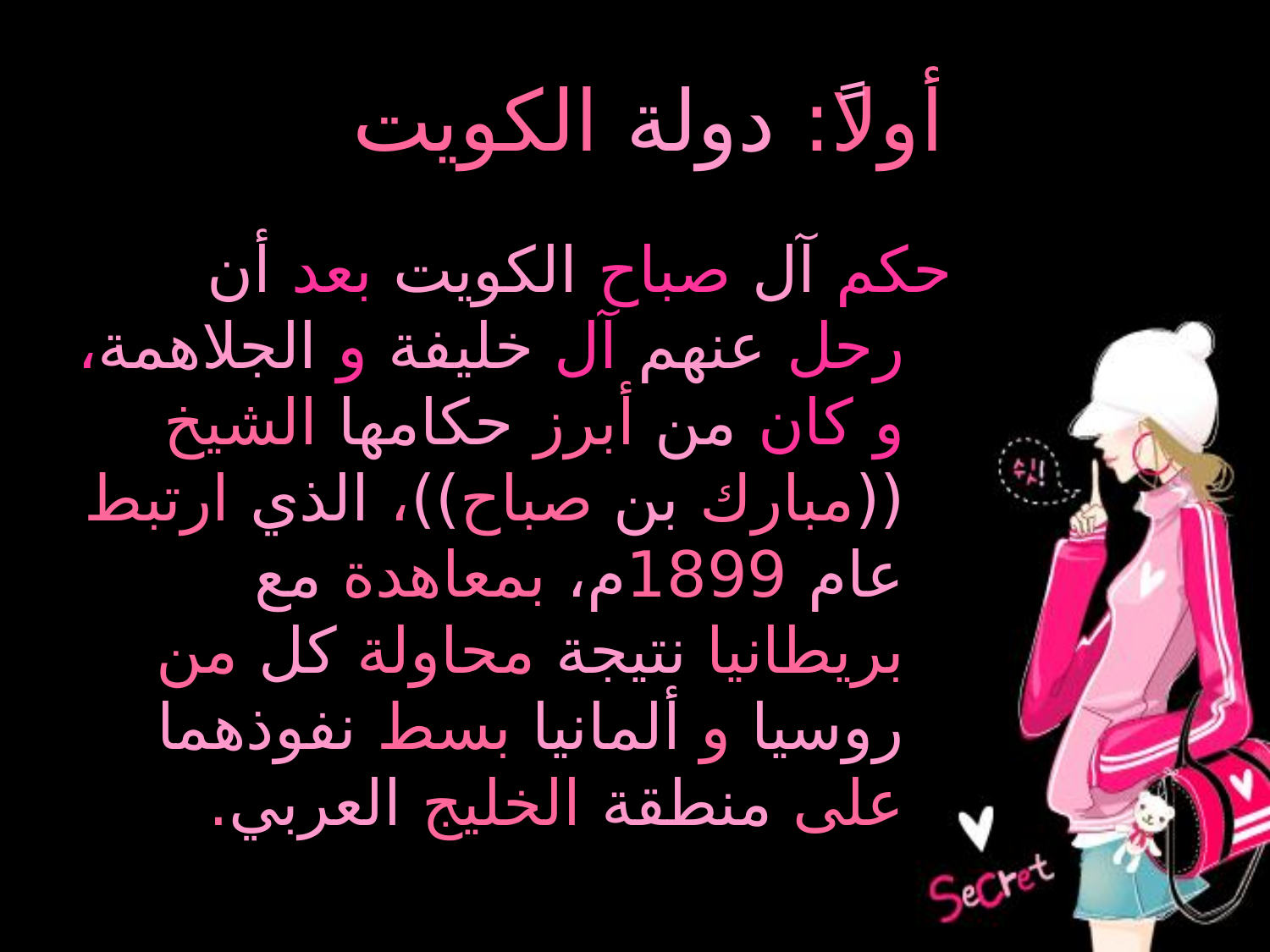

# أولاً: دولة الكويت.
حكم آل صباح الكويت بعد أن رحل عنهم آل خليفة و الجلاهمة، و كان من أبرز حكامها الشيخ ((مبارك بن صباح))، الذي ارتبط عام 1899م، بمعاهدة مع بريطانيا نتيجة محاولة كل من روسيا و ألمانيا بسط نفوذهما على منطقة الخليج العربي.